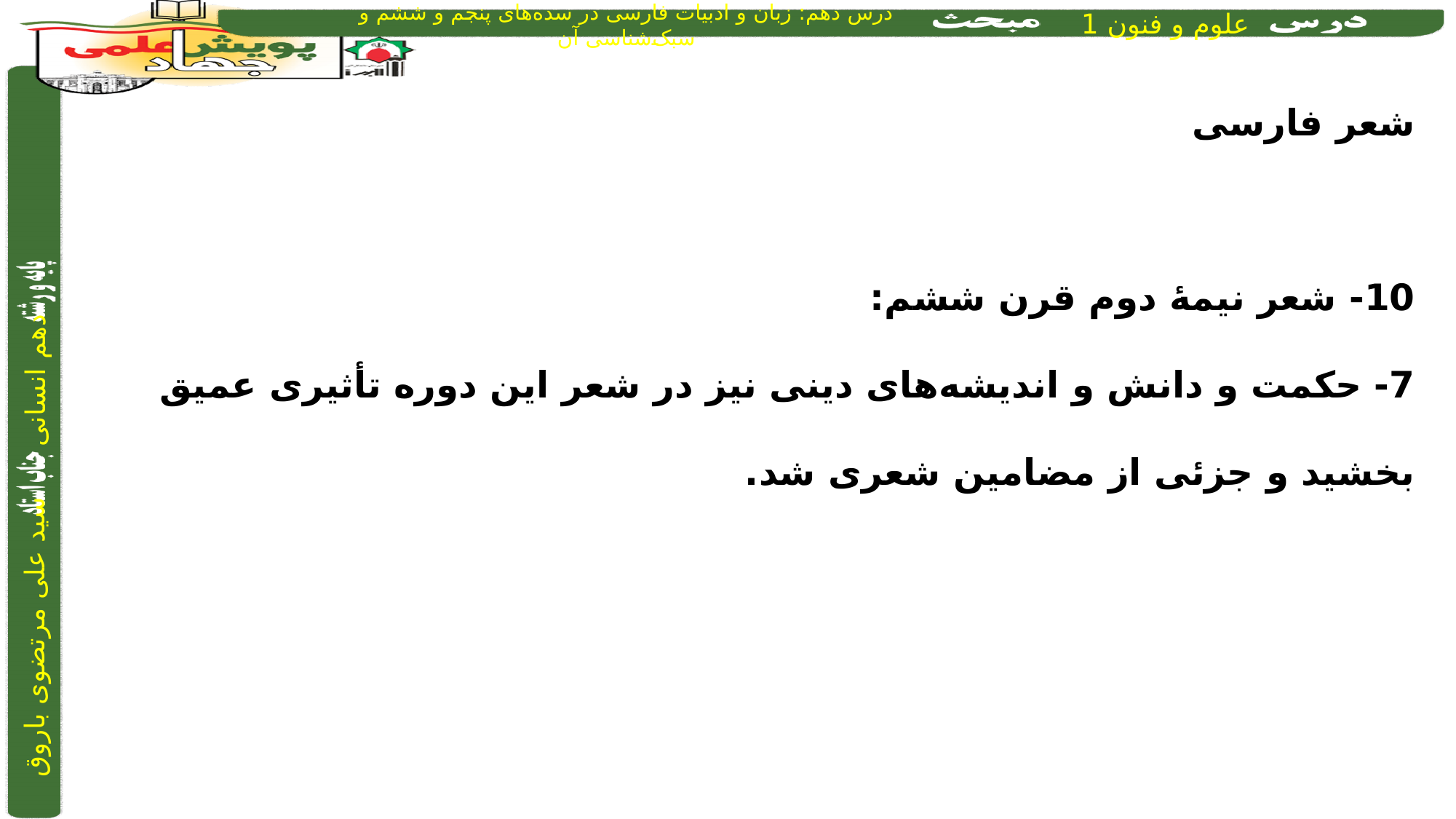

شعر فارسی

10- شعر نیمۀ دوم قرن ششم:
7- حکمت و دانش و اندیشه‌های دینی نیز در شعر این دوره تأثیری عمیق بخشید و جزئی از مضامین شعری شد.